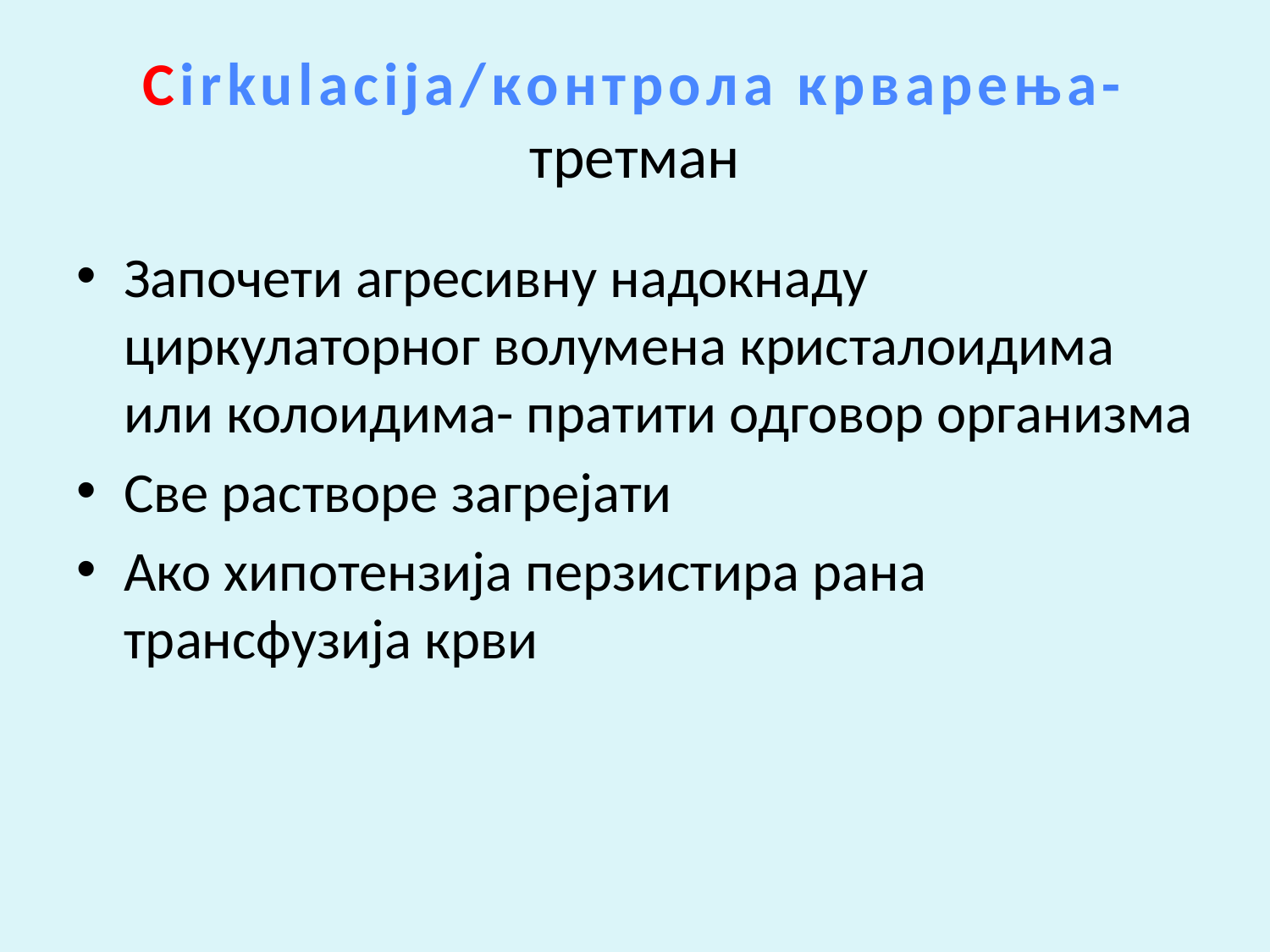

# Cirkulacija/контрола крварења- третман
Започети агресивну надокнаду циркулаторног волумена кристалоидима или колоидима- пратити одговор организма
Све растворе загрејати
Ако хипотензија перзистира рана трансфузија крви